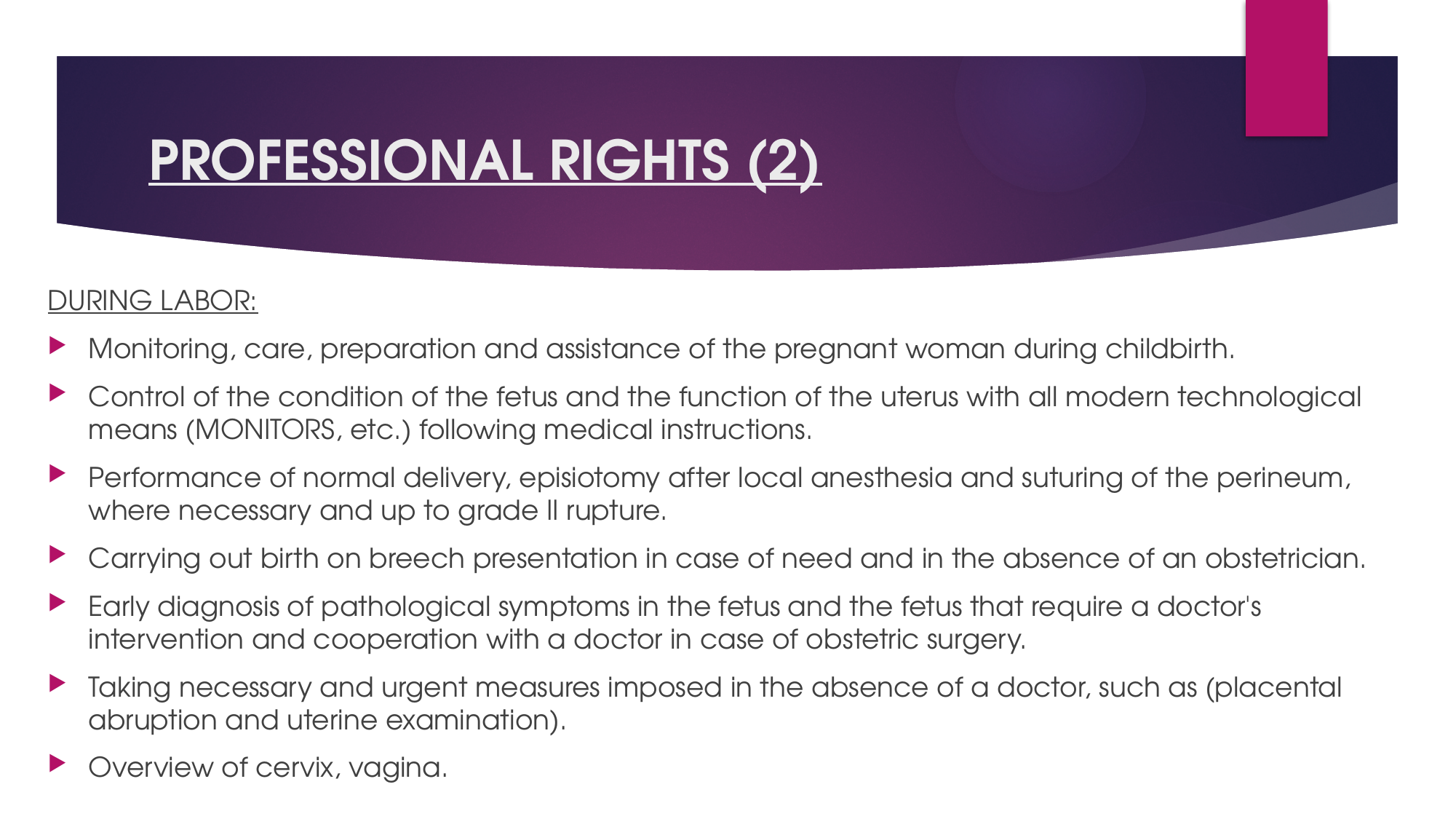

# PROFESSIONAL RIGHTS (2)
DURING LABOR:
Monitoring, care, preparation and assistance of the pregnant woman during childbirth.
Control of the condition of the fetus and the function of the uterus with all modern technological means (MONITORS, etc.) following medical instructions.
Performance of normal delivery, episiotomy after local anesthesia and suturing of the perineum, where necessary and up to grade II rupture.
Carrying out birth on breech presentation in case of need and in the absence of an obstetrician.
Early diagnosis of pathological symptoms in the fetus and the fetus that require a doctor's intervention and cooperation with a doctor in case of obstetric surgery.
Taking necessary and urgent measures imposed in the absence of a doctor, such as (placental abruption and uterine examination).
Overview of cervix, vagina.